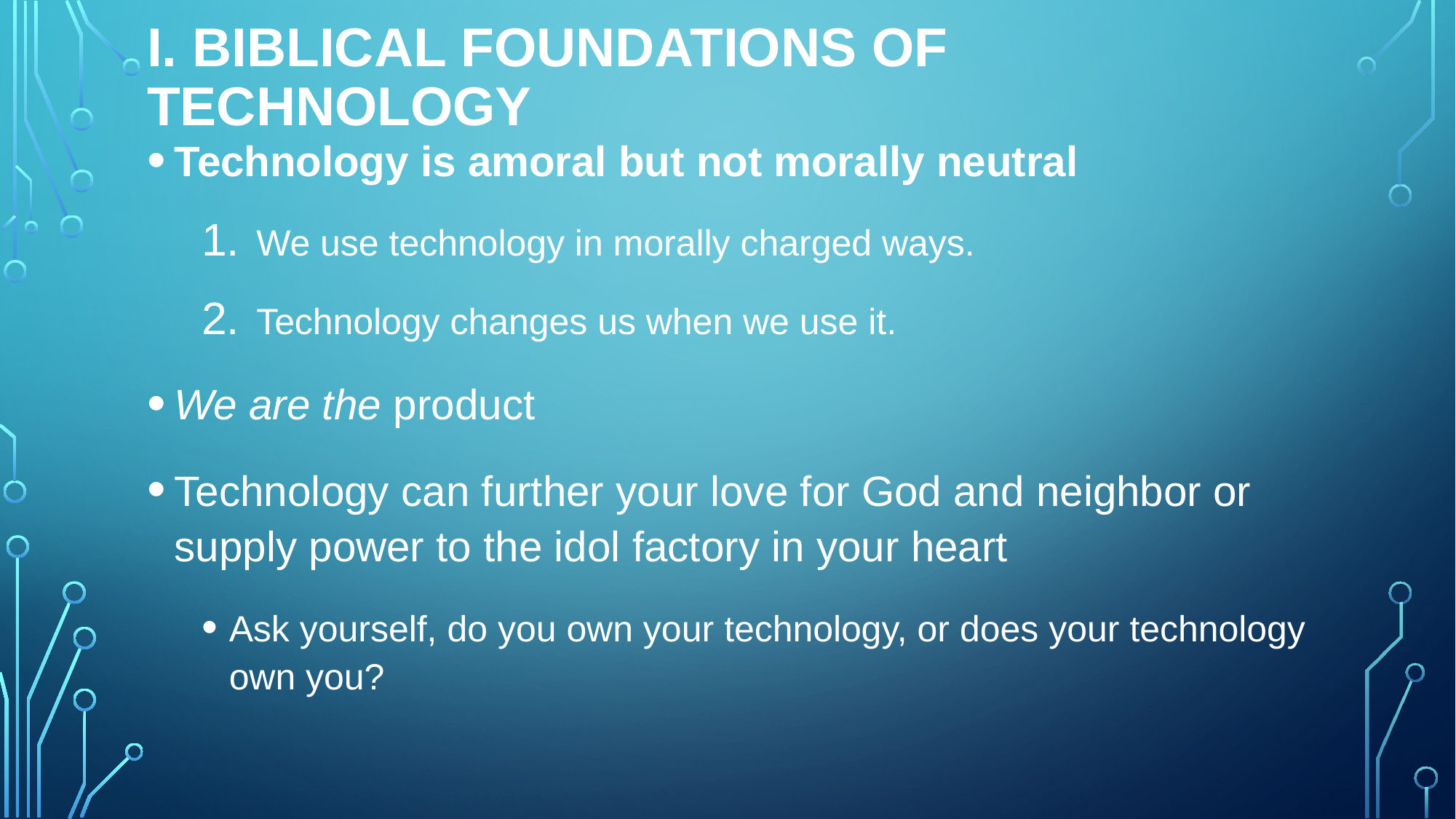

# I. Biblical Foundations of Technology
Technology is amoral but not morally neutral
We use technology in morally charged ways.
Technology changes us when we use it.
We are the product
Technology can further your love for God and neighbor or supply power to the idol factory in your heart
Ask yourself, do you own your technology, or does your technology own you?